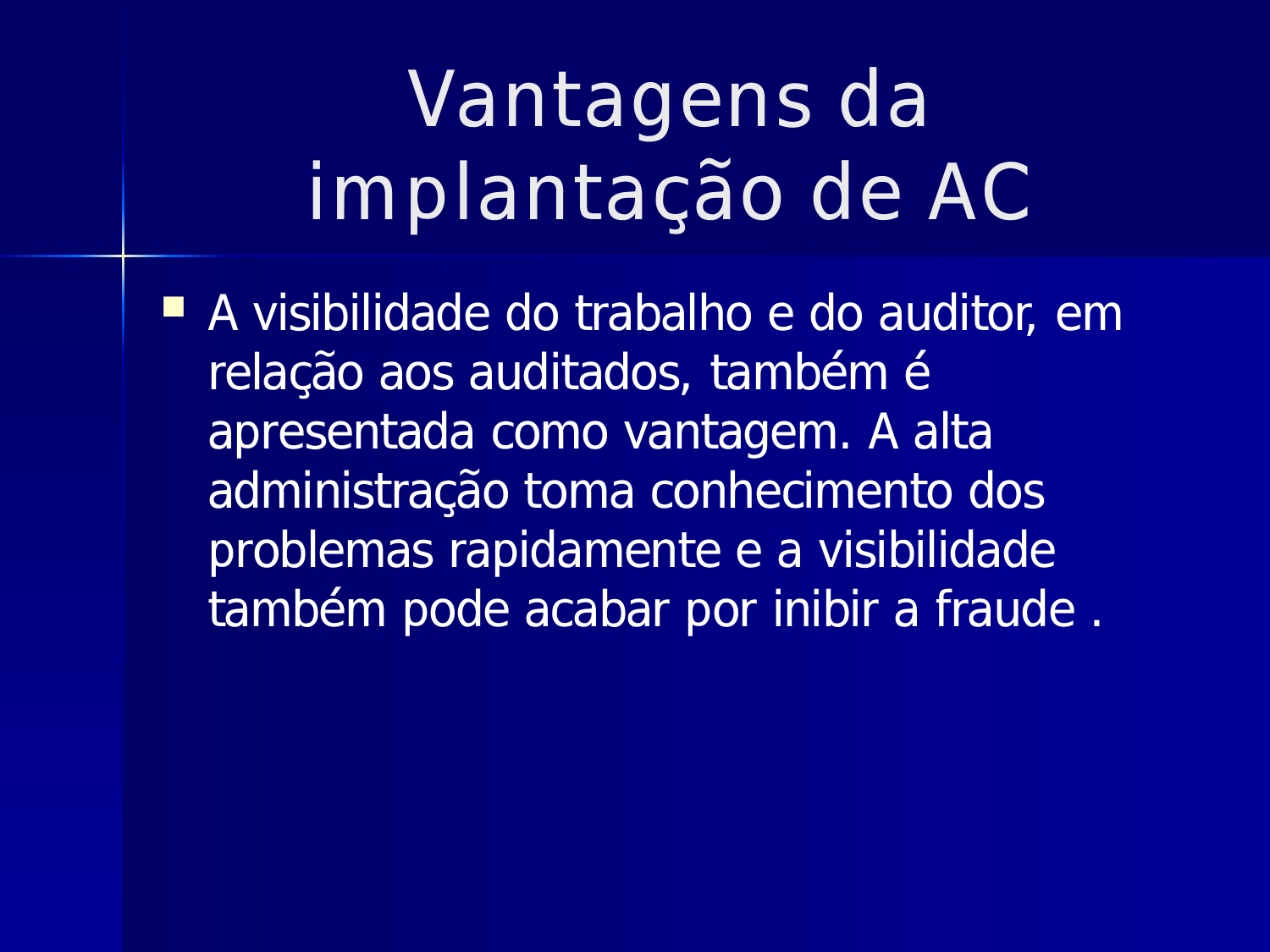

# Vantagens da implantação de AC
A visibilidade do trabalho e do auditor, em relação aos auditados, também é apresentada como vantagem. A alta administração toma conhecimento dos problemas rapidamente e a visibilidade também pode acabar por inibir a fraude .